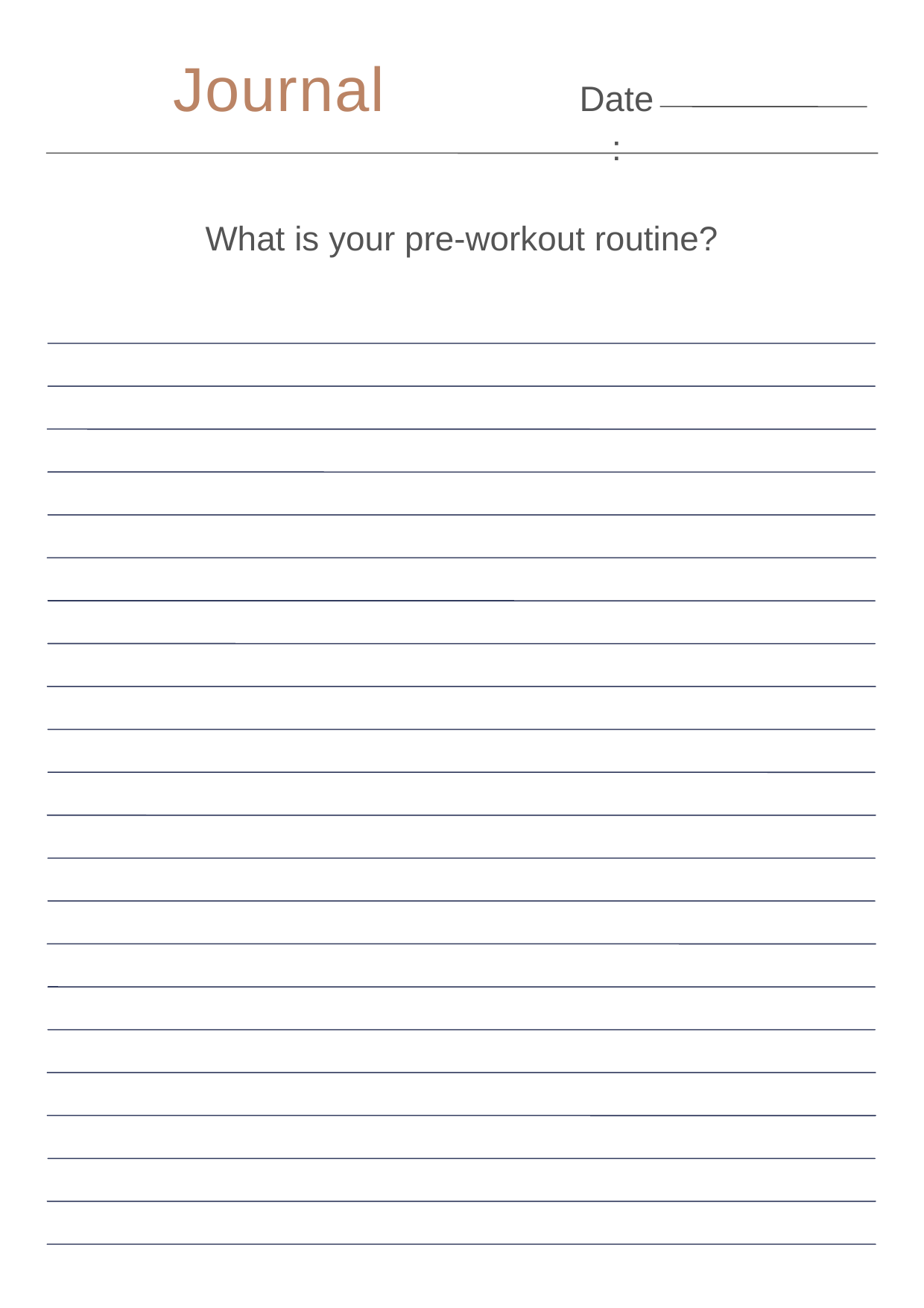

Journal
Date:

What is your pre-workout routine?